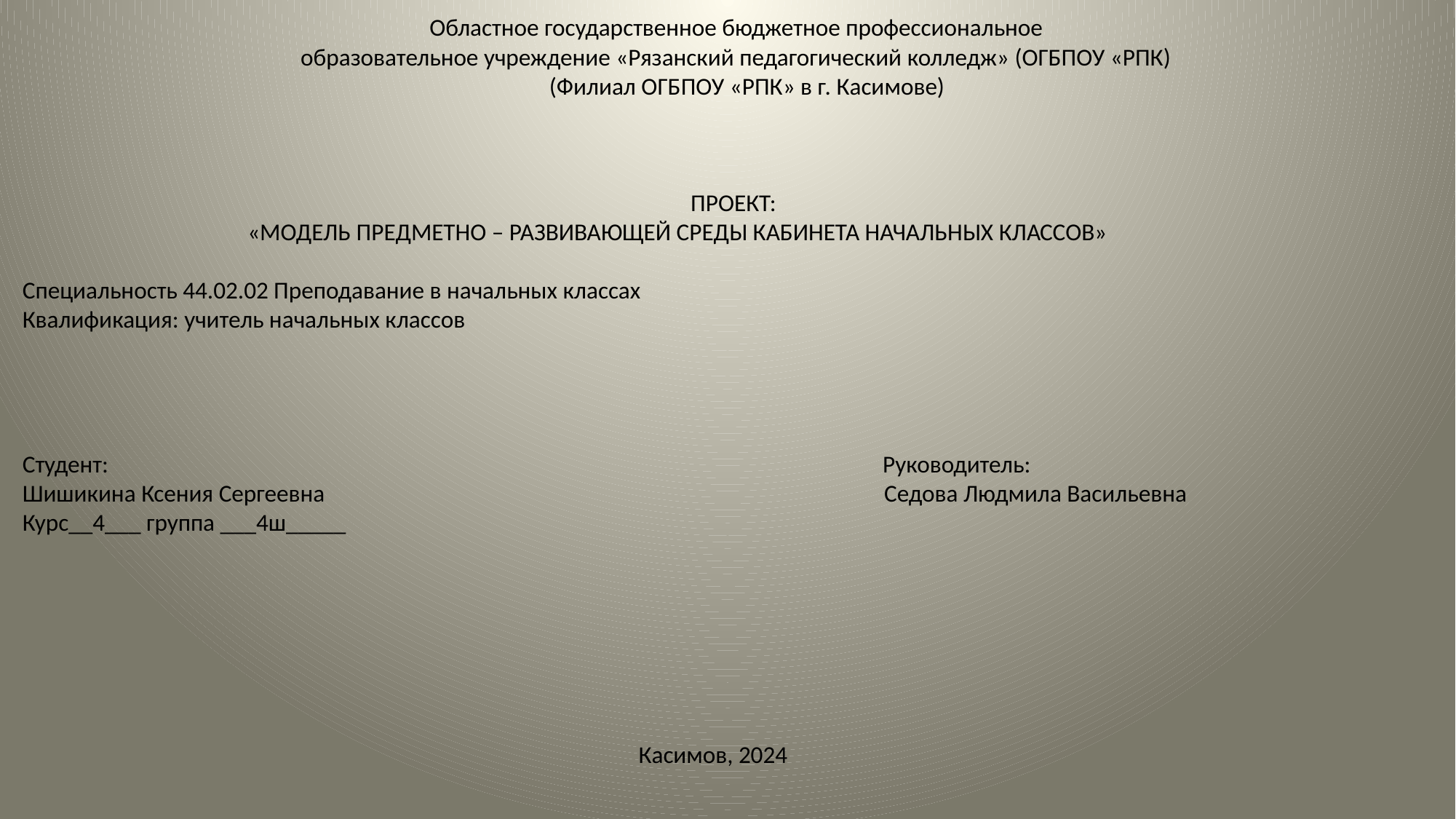

Областное государственное бюджетное профессиональное
 образовательное учреждение «Рязанский педагогический колледж» (ОГБПОУ «РПК)
     (Филиал ОГБПОУ «РПК» в г. Касимове)

ПРОЕКТ:
           «МОДЕЛЬ ПРЕДМЕТНО – РАЗВИВАЮЩЕЙ СРЕДЫ КАБИНЕТА НАЧАЛЬНЫХ КЛАССОВ»
Специальность 44.02.02 Преподавание в начальных классах
Квалификация: учитель начальных классов
Студент:                                                                                                                                              Руководитель:
Шишикина Ксения Сергеевна	                                                                                                  Седова Людмила Васильевна
Курс__4___ группа ___4ш_____
                                                                                                                 Касимов, 2024
#